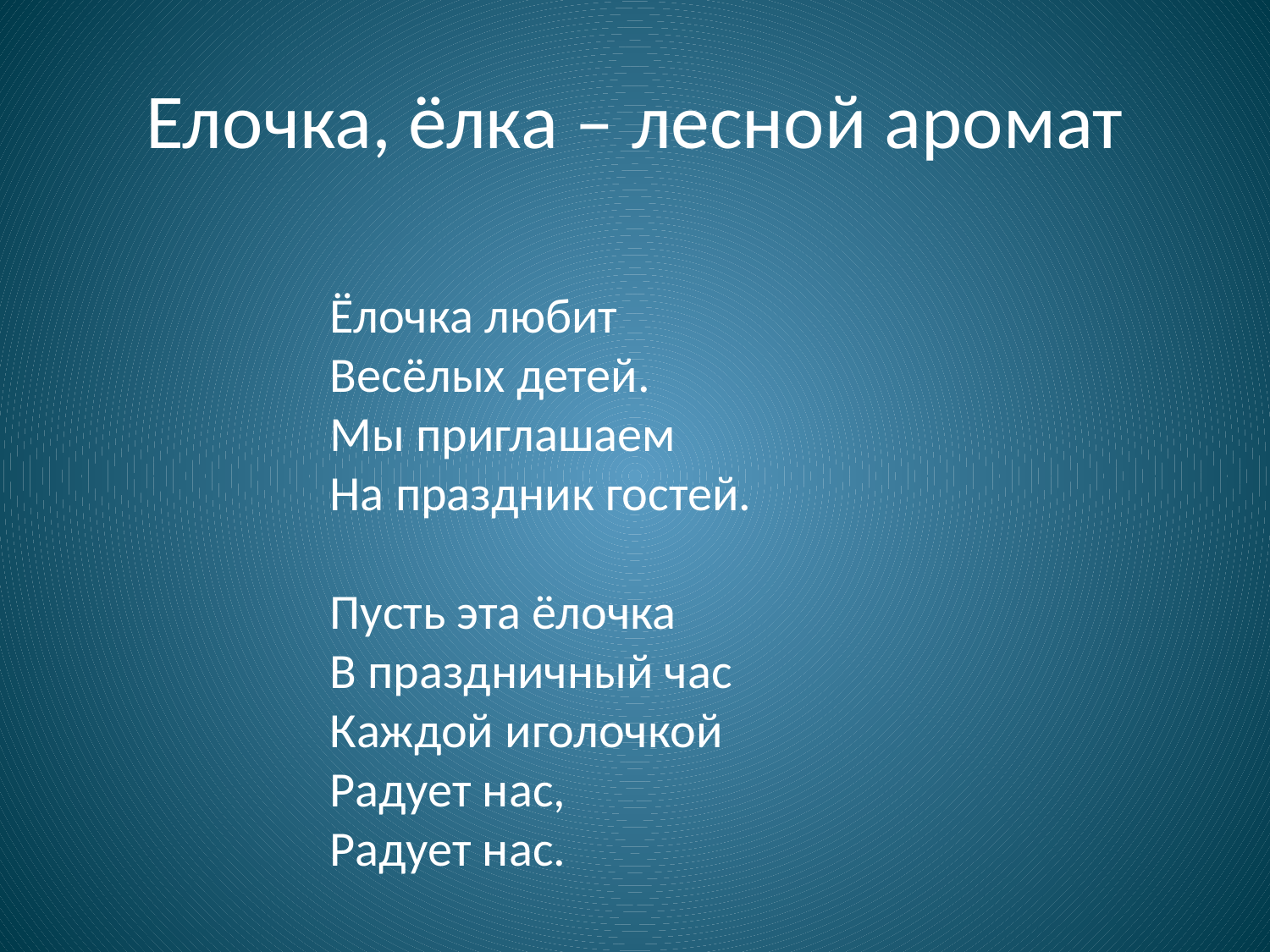

# Елочка, ёлка – лесной аромат
Ёлочка любит 
Весёлых детей. 
Мы приглашаем 
На праздник гостей. 
Пусть эта ёлочка 
В праздничный час 
Каждой иголочкой 
Радует нас, 
Радует нас.